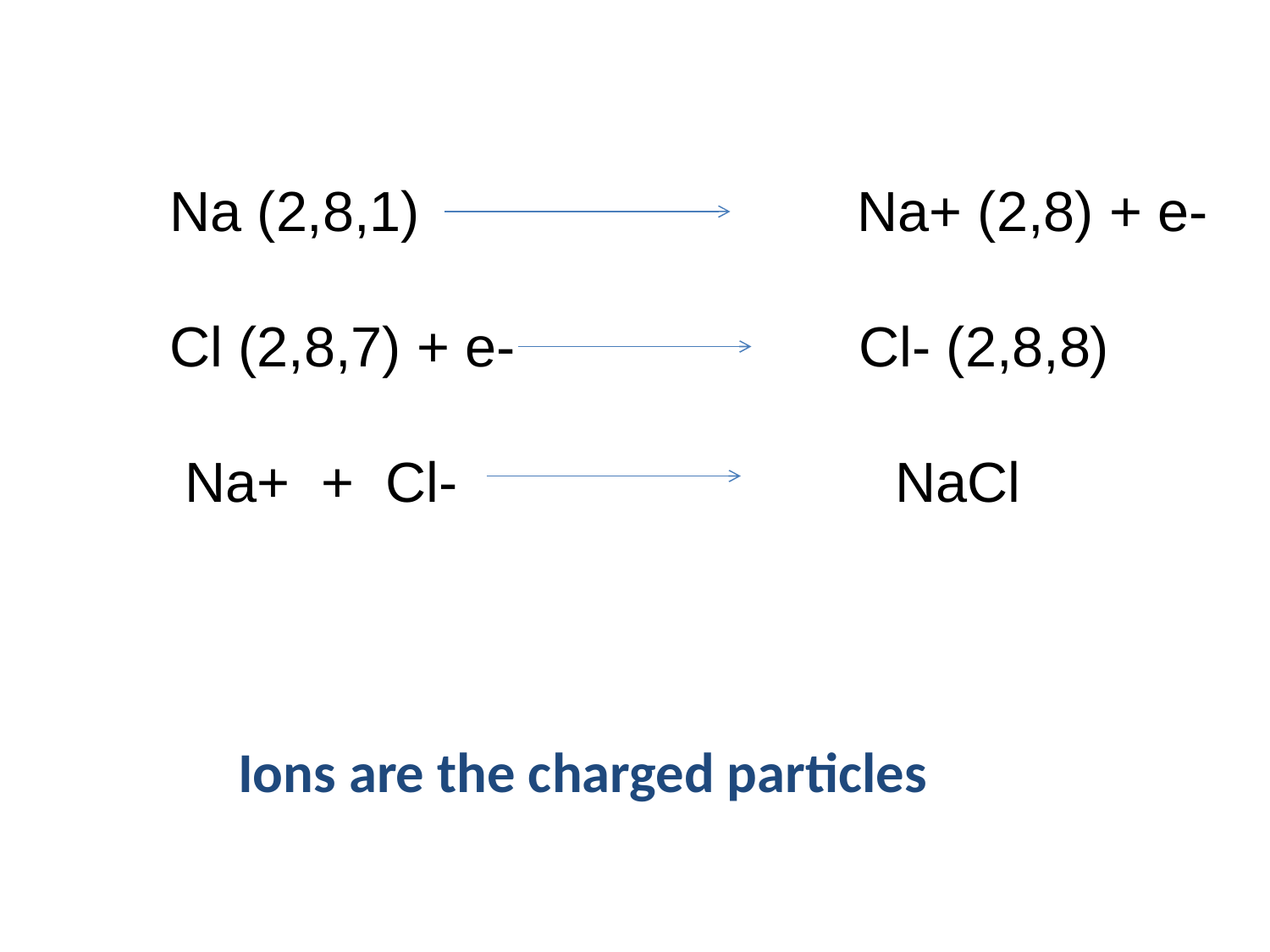

Na (2,8,1)                            Na+ (2,8) + e-

        Cl (2,8,7) + e-                      Cl- (2,8,8)

         Na+  +  Cl-                            NaCl
Ions are the charged particles